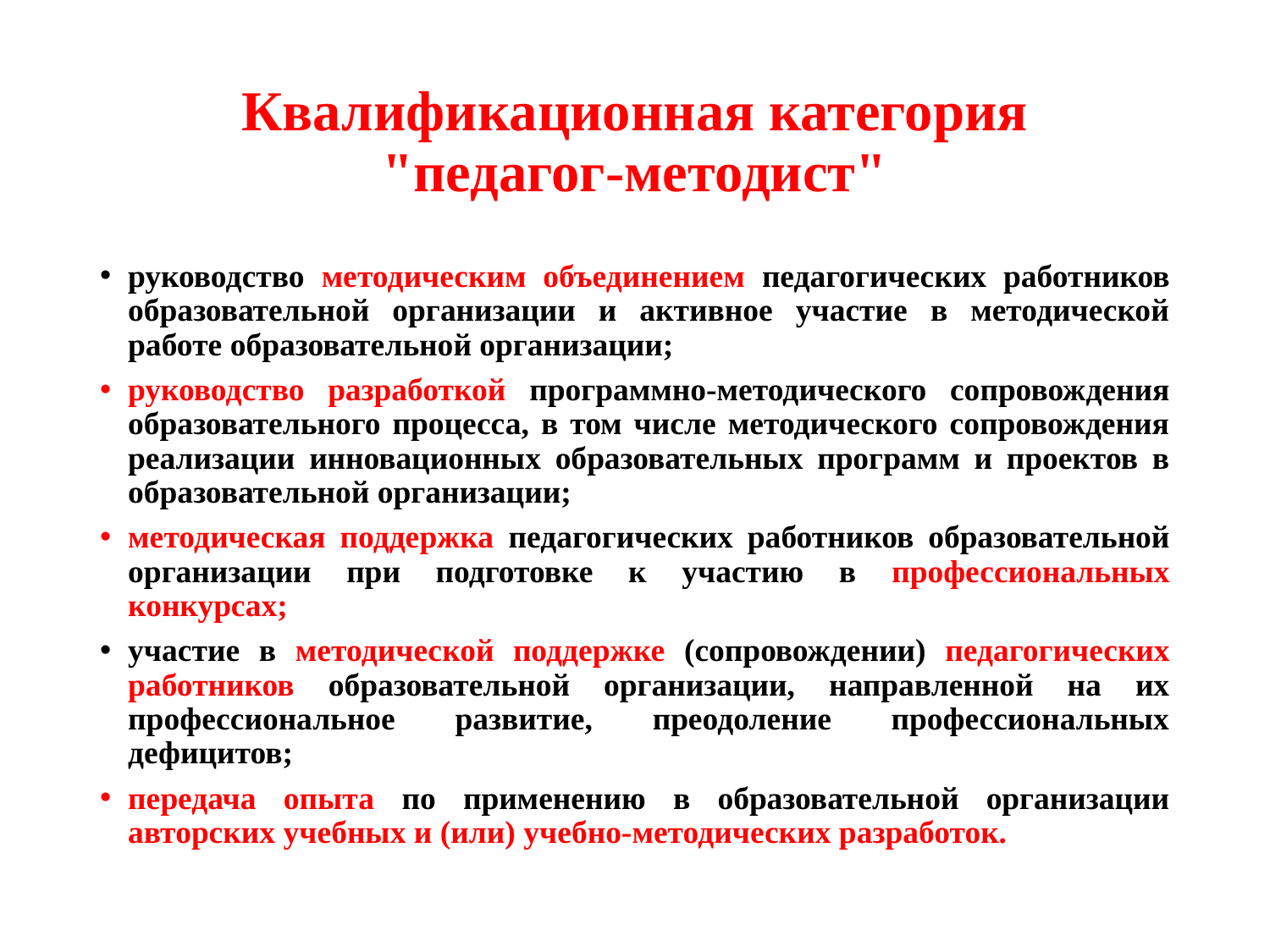

# Квалификационная категория "педагог-методист"
руководство методическим объединением педагогических работников образовательной организации и активное участие в методической работе образовательной организации;
руководство разработкой программно-методического сопровождения образовательного процесса, в том числе методического сопровождения реализации инновационных образовательных программ и проектов в образовательной организации;
методическая поддержка педагогических работников образовательной организации при подготовке к участию в профессиональных конкурсах;
участие в методической поддержке (сопровождении) педагогических работников образовательной организации, направленной на их профессиональное развитие, преодоление профессиональных дефицитов;
передача опыта по применению в образовательной организации авторских учебных и (или) учебно-методических разработок.